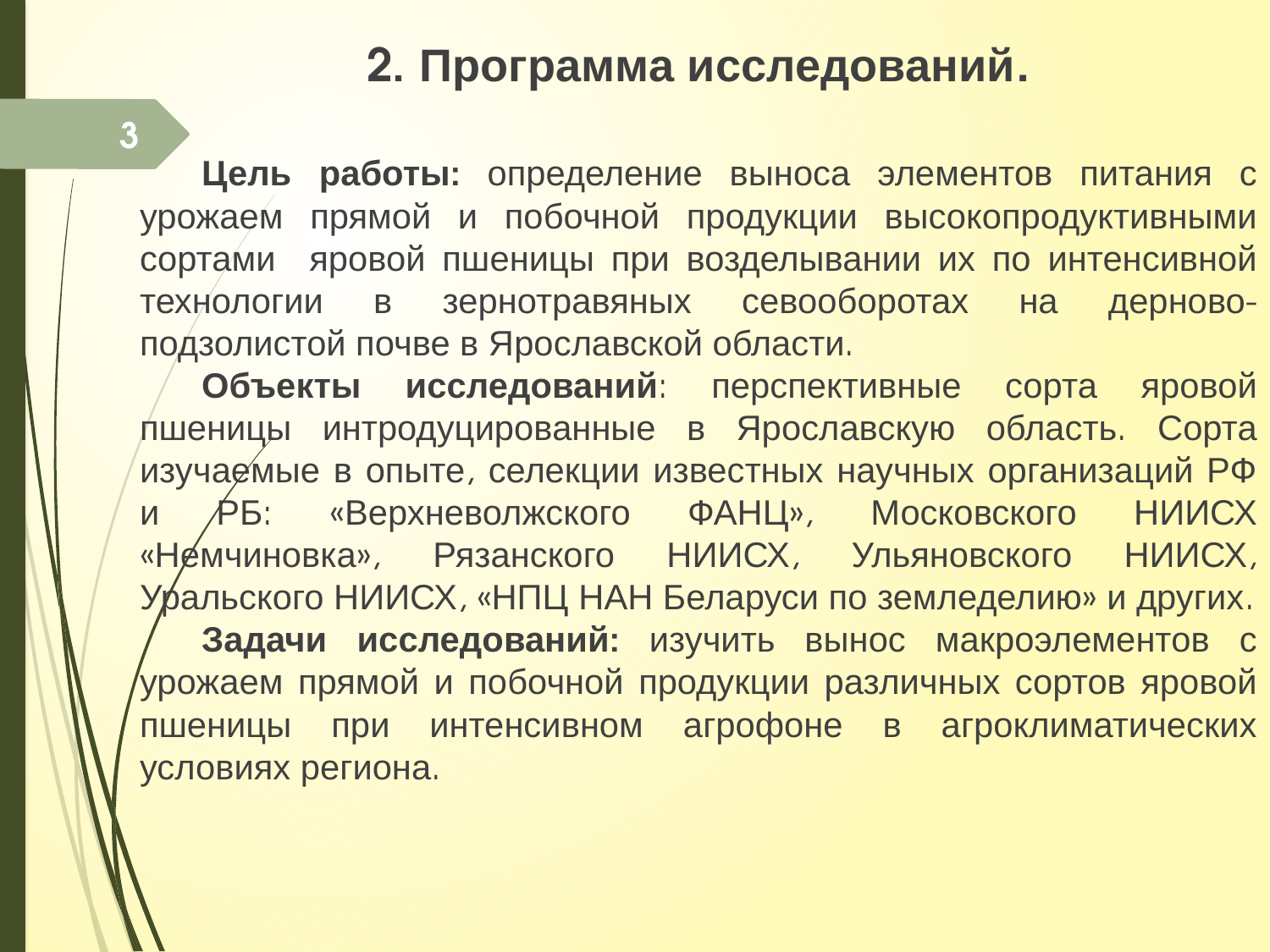

2. Программа исследований.

Цель работы: определение выноса элементов питания с урожаем прямой и побочной продукции высокопродуктивными сортами  яровой пшеницы при возделывании их по интенсивной технологии в зернотравяных севооборотах на дерново-подзолистой почве в Ярославской области.
Объекты исследований: перспективные сорта яровой пшеницы интродуцированные в Ярославскую область. Сорта изучаемые в опыте, селекции известных научных организаций РФ и РБ: «Верхневолжского ФАНЦ», Московского НИИСХ «Немчиновка», Рязанского НИИСХ, Ульяновского НИИСХ, Уральского НИИСХ, «НПЦ НАН Беларуси по земледелию» и других.
Задачи исследований: изучить вынос макроэлементов с урожаем прямой и побочной продукции различных сортов яровой пшеницы при интенсивном агрофоне в агроклиматических условиях региона.
3